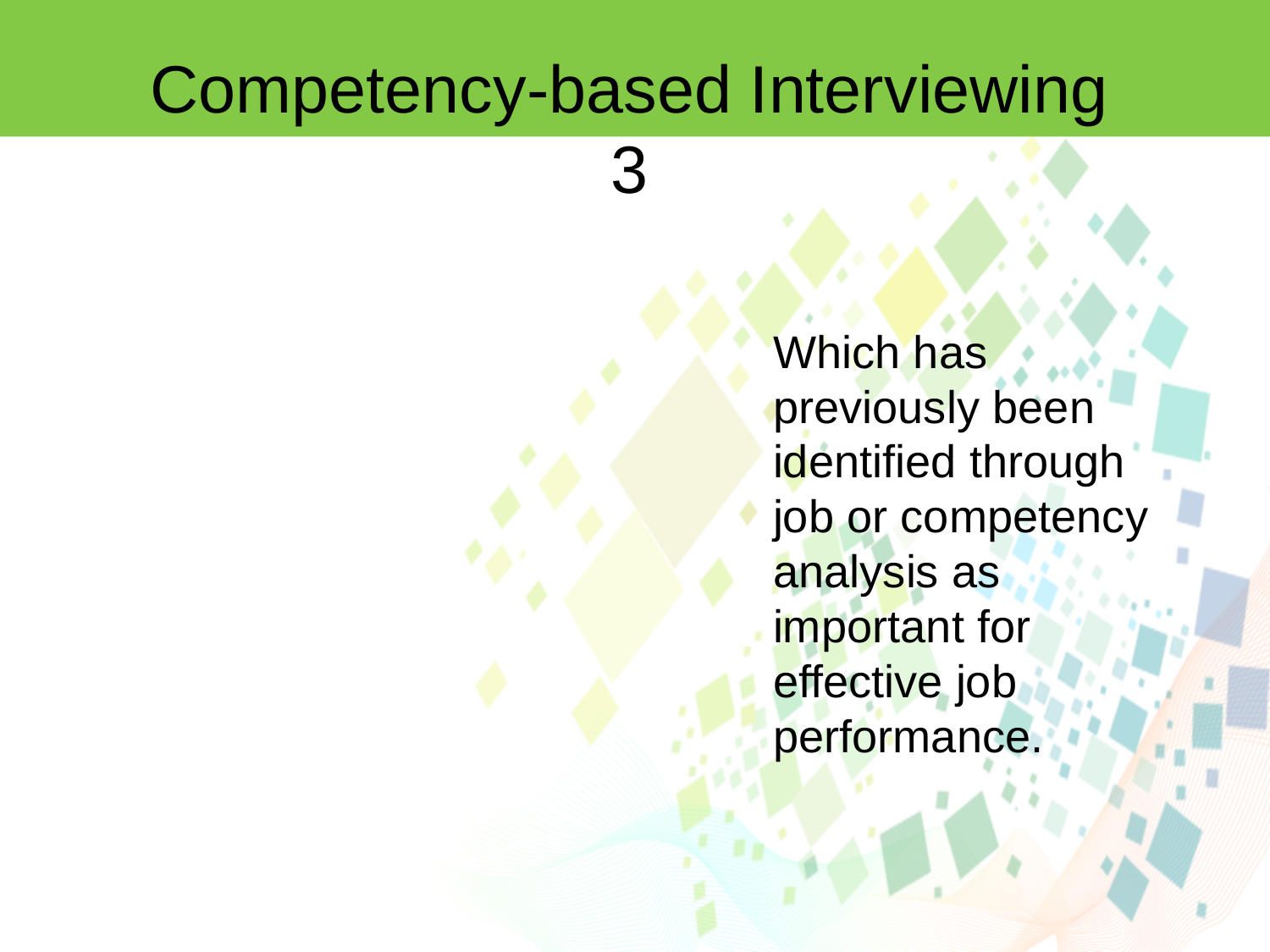

Competency-based Interviewing 3
Which has previously been identified through job or competency analysis as important for effective job performance.